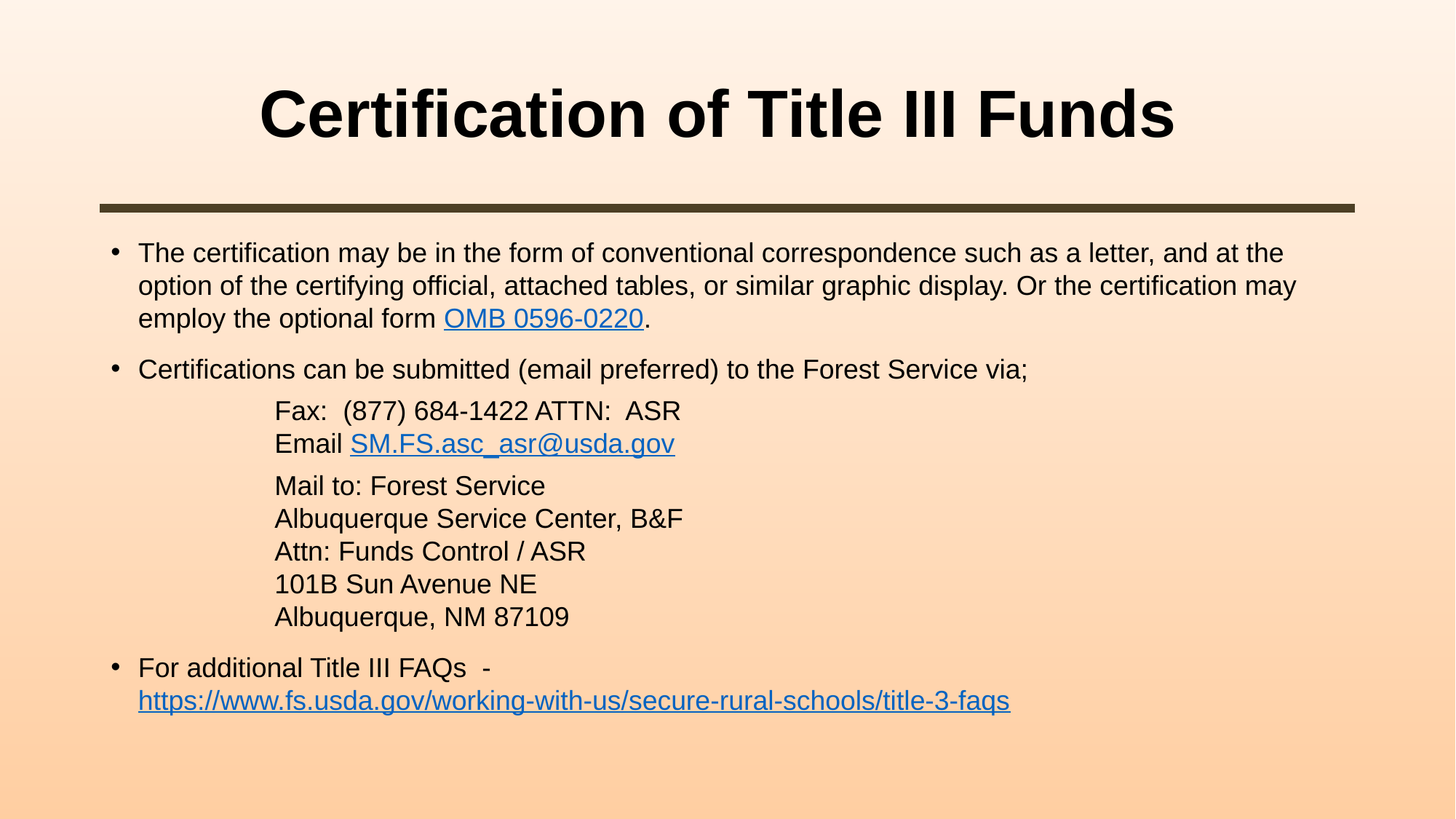

# Certification of Title III Funds
The certification may be in the form of conventional correspondence such as a letter, and at the option of the certifying official, attached tables, or similar graphic display. Or the certification may employ the optional form OMB 0596-0220.
Certifications can be submitted (email preferred) to the Forest Service via;
	Fax:  (877) 684-1422 ATTN:  ASR
	Email SM.FS.asc_asr@usda.gov
	Mail to: Forest Service
	Albuquerque Service Center, B&F
	Attn: Funds Control / ASR
	101B Sun Avenue NE
	Albuquerque, NM 87109
For additional Title III FAQs  - https://www.fs.usda.gov/working-with-us/secure-rural-schools/title-3-faqs